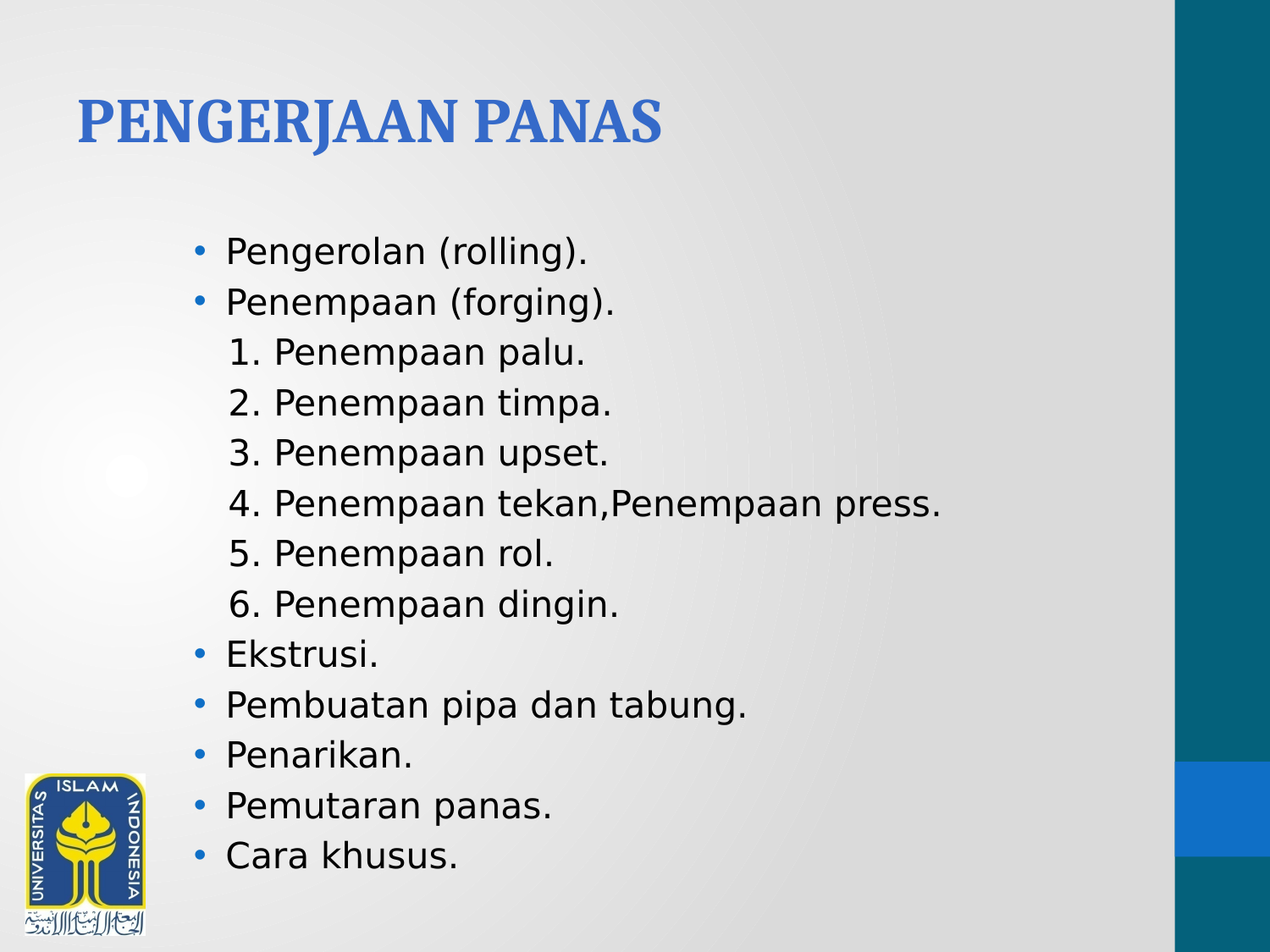

# Pengerjaan panas
Pengerolan (rolling).
Penempaan (forging).
1. Penempaan palu.
2. Penempaan timpa.
3. Penempaan upset.
4. Penempaan tekan,Penempaan press.
5. Penempaan rol.
6. Penempaan dingin.
Ekstrusi.
Pembuatan pipa dan tabung.
Penarikan.
Pemutaran panas.
Cara khusus.